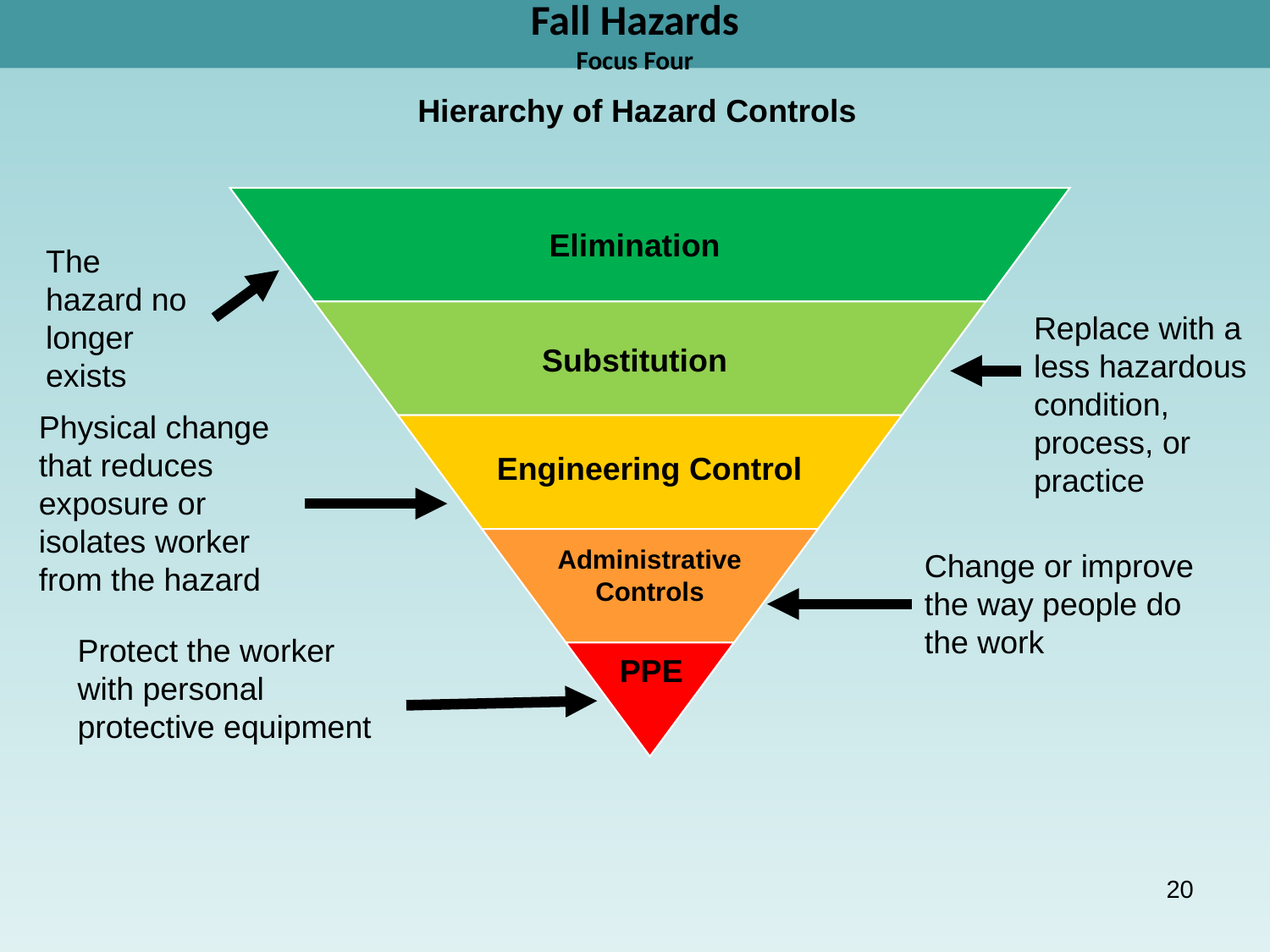

Fall Hazards
Focus Four
Hierarchy of Hazard Controls

Elimination
The hazard no longer exists
Replace with a less hazardous condition, process, or practice
Substitution
Physical change that reduces exposure or isolates worker from the hazard
Engineering Control
Administrative
Controls
Change or improve the way people do the work
Protect the worker with personal protective equipment
PPE
20